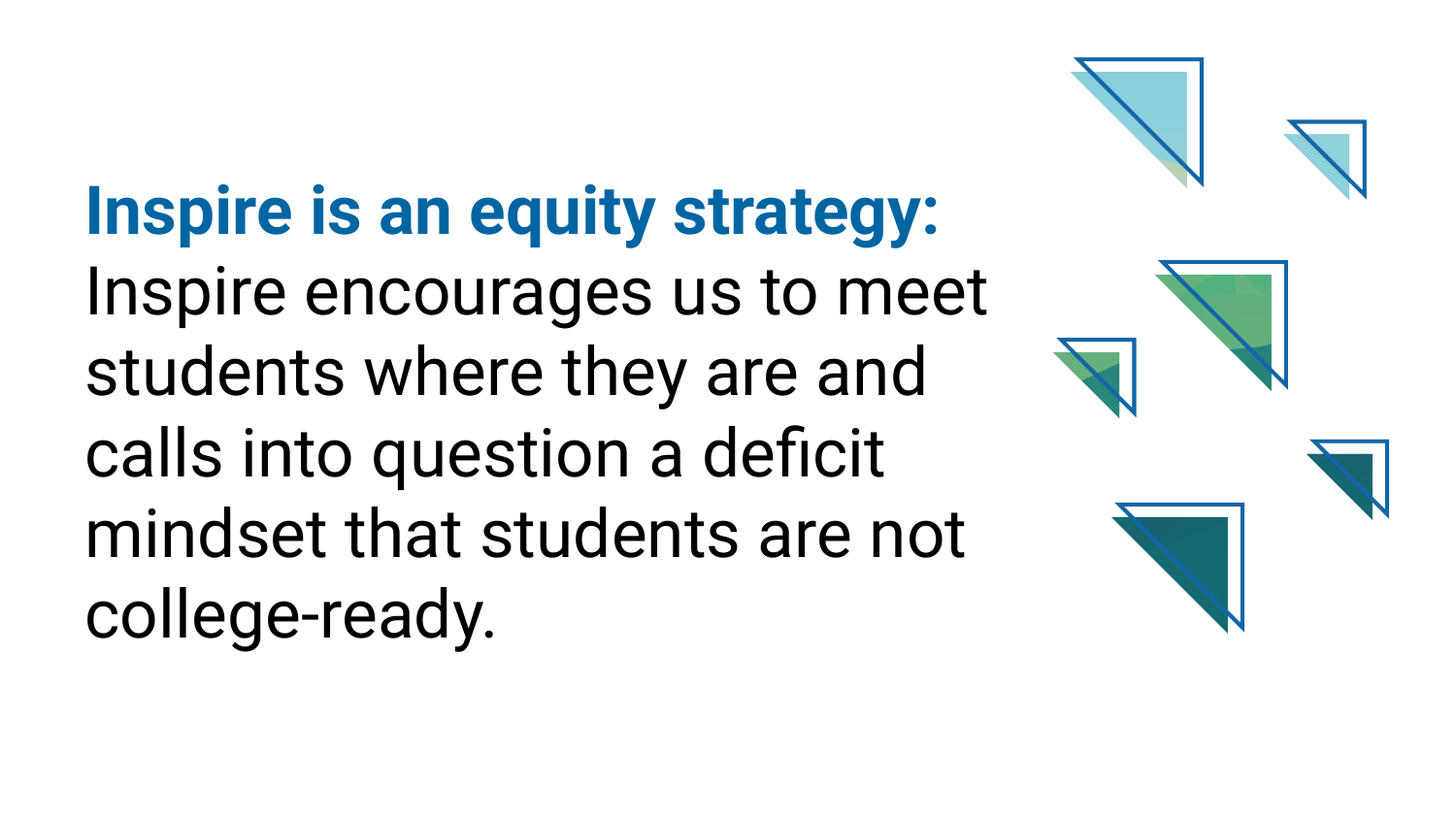

# Inspire is an equity strategy: Inspire encourages us to meet students where they are and calls into question a deficit mindset that students are not college-ready.